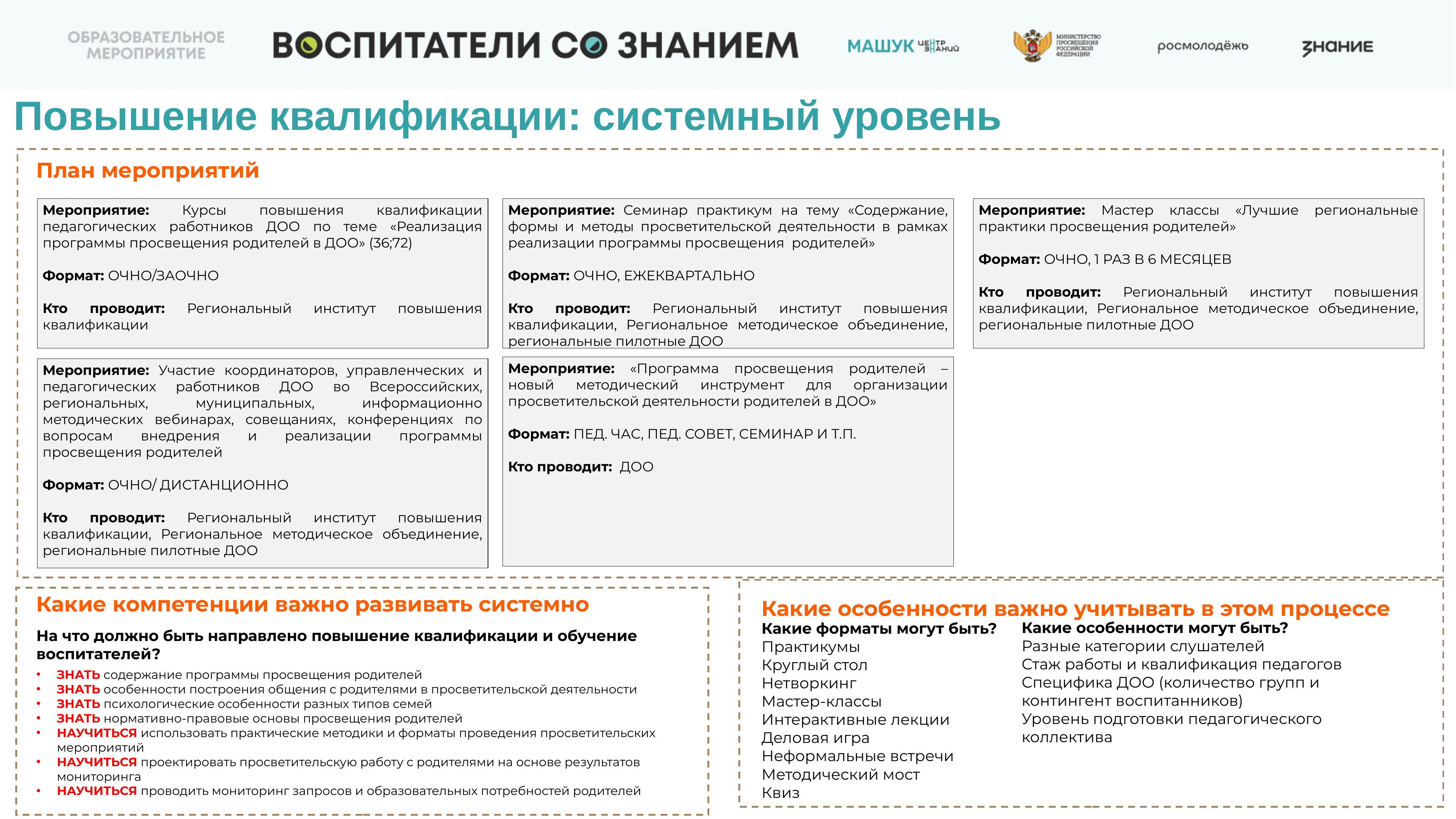

Повышение квалификации: системный уровень

План мероприятий
Мероприятие: Мастер классы «Лучшие региональные практики просвещения родителей»

Формат: ОЧНО, 1 РАЗ В 6 МЕСЯЦЕВ

Кто проводит: Региональный институт повышения квалификации, Региональное методическое объединение, региональные пилотные ДОО
Мероприятие: Курсы повышения квалификации педагогических работников ДОО по теме «Реализация программы просвещения родителей в ДОО» (36;72)

Формат: ОЧНО/ЗАОЧНО

Кто проводит: Региональный институт повышения квалификации
Мероприятие: Семинар практикум на тему «Содержание, формы и методы просветительской деятельности в рамках реализации программы просвещения  родителей»

Формат: ОЧНО, ЕЖЕКВАРТАЛЬНО

Кто проводит: Региональный институт повышения квалификации, Региональное методическое объединение, региональные пилотные ДОО
Мероприятие: «Программа просвещения родителей – новый методический инструмент для организации просветительской деятельности родителей в ДОО»

Формат: ПЕД. ЧАС, ПЕД. СОВЕТ, СЕМИНАР И Т.П.

Кто проводит:  ДОО
Мероприятие: Участие координаторов, управленческих и педагогических работников ДОО во Всероссийских, региональных, муниципальных, информационно методических вебинарах, совещаниях, конференциях по вопросам внедрения и реализации программы просвещения родителей

Формат: ОЧНО/ ДИСТАНЦИОННО

Кто проводит: Региональный институт повышения квалификации, Региональное методическое объединение, региональные пилотные ДОО

Какие компетенции важно развивать системно
Какие особенности важно учитывать в этом процессе
Какие особенности могут быть?
Разные категории слушателей
Стаж работы и квалификация педагогов
Специфика ДОО (количество групп и контингент воспитанников)
Уровень подготовки педагогического коллектива
Какие форматы могут быть?
Практикумы
Круглый стол
Нетворкинг
Мастер-классы
Интерактивные лекции
Деловая игра
Неформальные встречи
Методический мост
Квиз
На что должно быть направлено повышение квалификации и обучение воспитателей?
ЗНАТЬ содержание программы просвещения родителей
ЗНАТЬ особенности построения общения с родителями в просветительской деятельности
ЗНАТЬ психологические особенности разных типов семей
ЗНАТЬ нормативно-правовые основы просвещения родителей
НАУЧИТЬСЯ использовать практические методики и форматы проведения просветительских мероприятий
НАУЧИТЬСЯ проектировать просветительскую работу с родителями на основе результатов мониторинга
НАУЧИТЬСЯ проводить мониторинг запросов и образовательных потребностей родителей